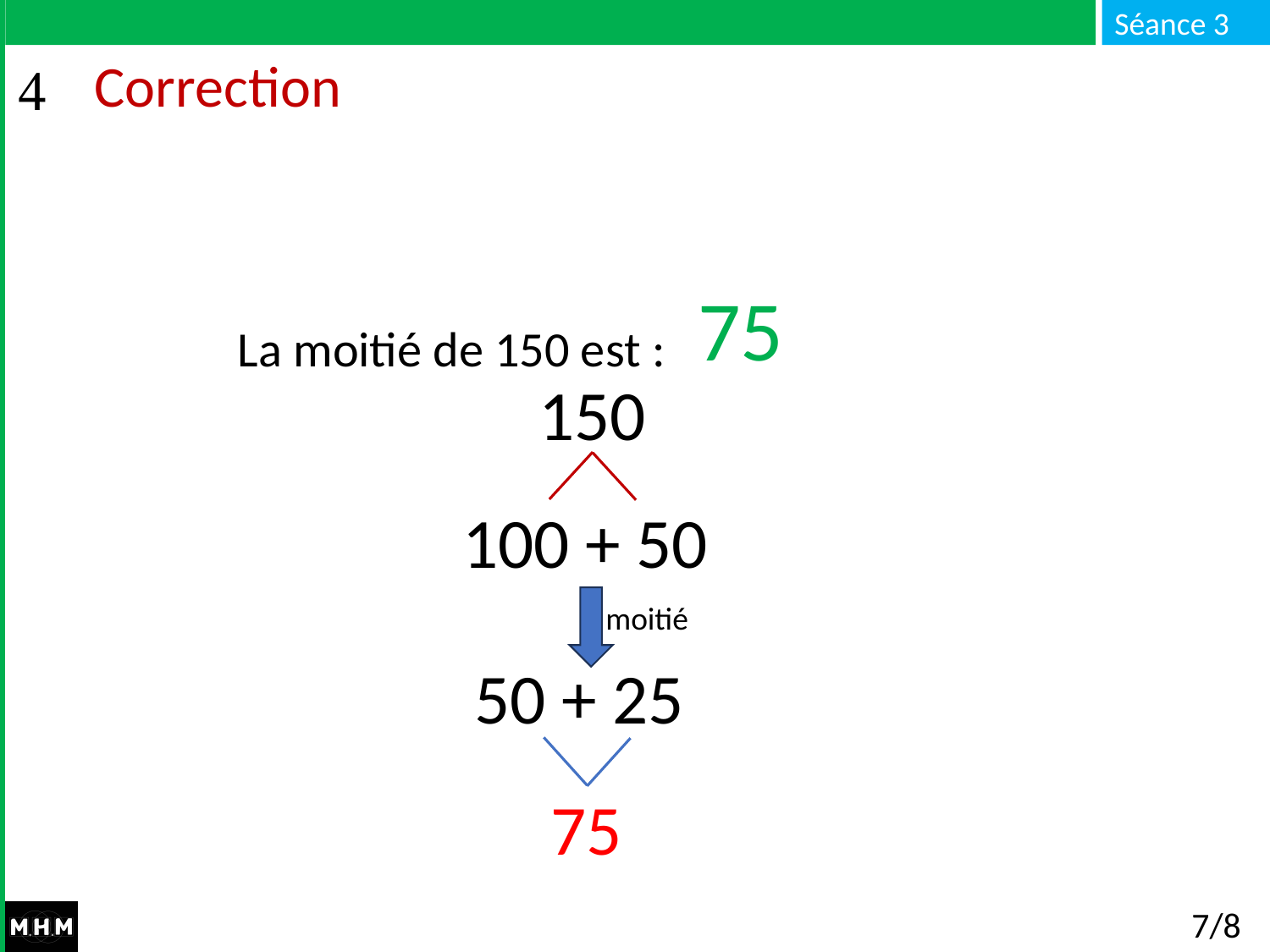

# Correction
La moitié de 150 est : …

75
150
100 + 50

moitié
50 + 25
75
7/8